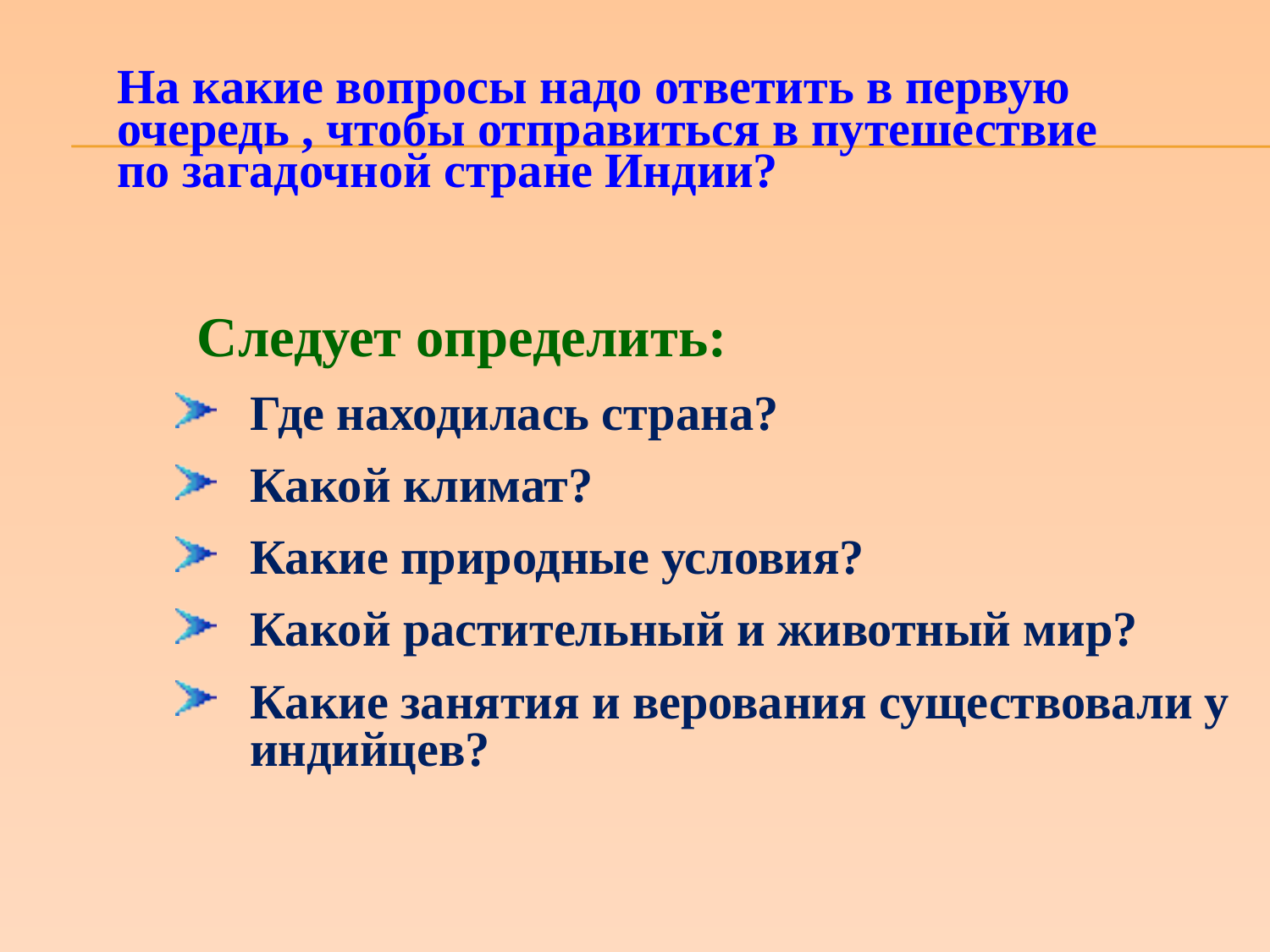

На какие вопросы надо ответить в первую очередь , чтобы отправиться в путешествие по загадочной стране Индии?
	Следует определить:
Где находилась страна?
Какой климат?
Какие природные условия?
Какой растительный и животный мир?
Какие занятия и верования существовали у индийцев?